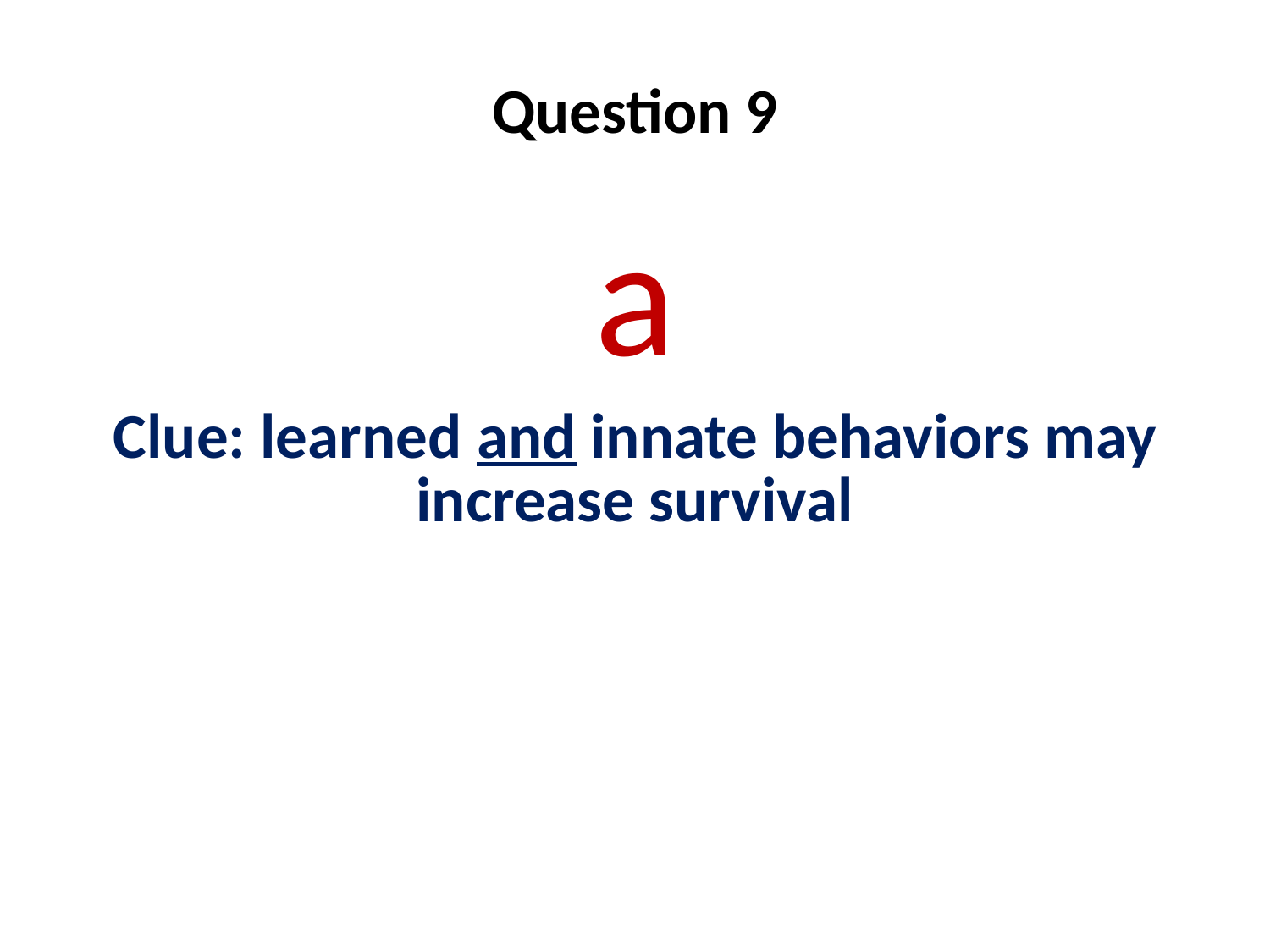

# Question 9
a
Clue: learned and innate behaviors may increase survival